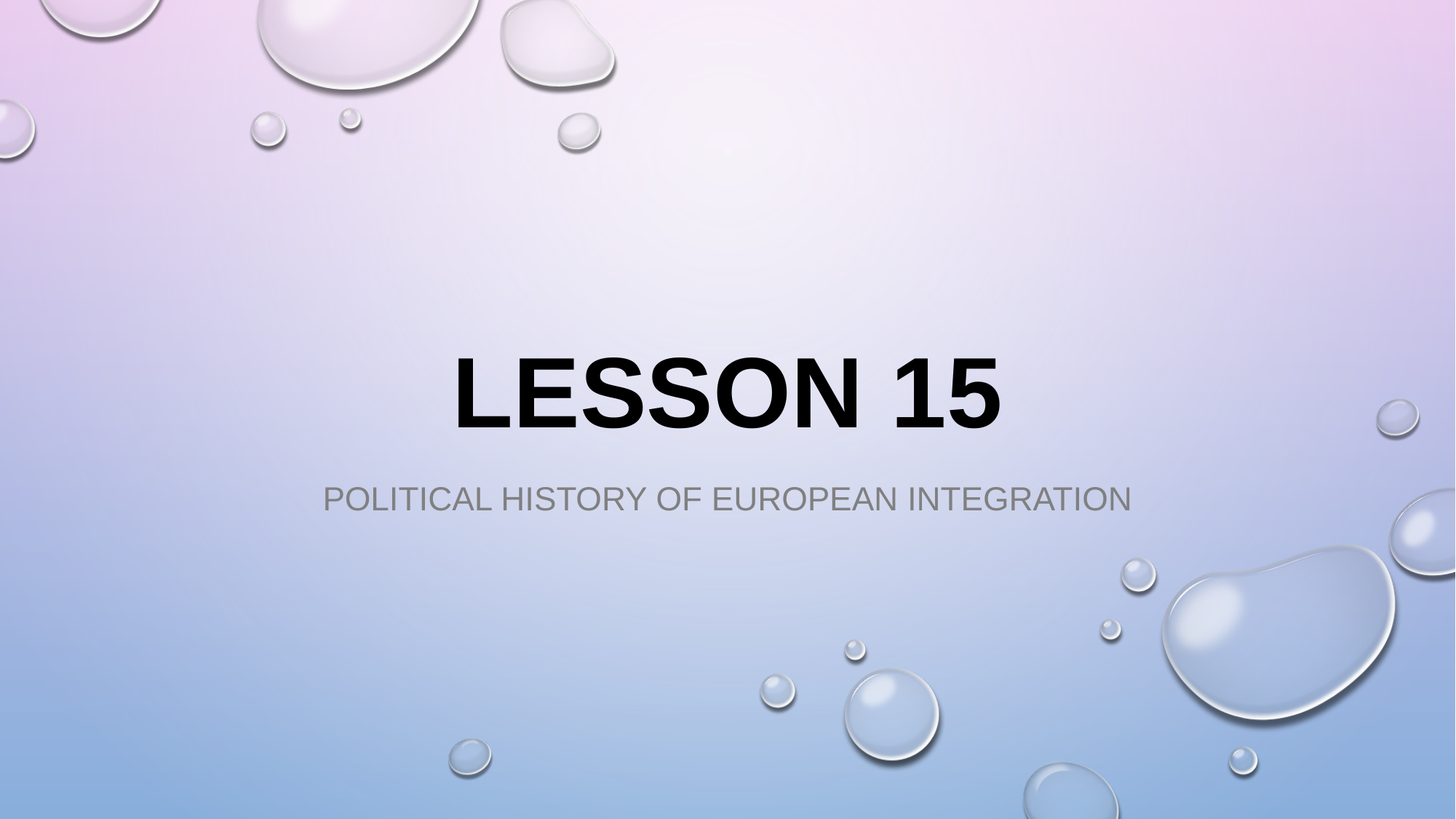

# LESSON 15
Political History of european integration